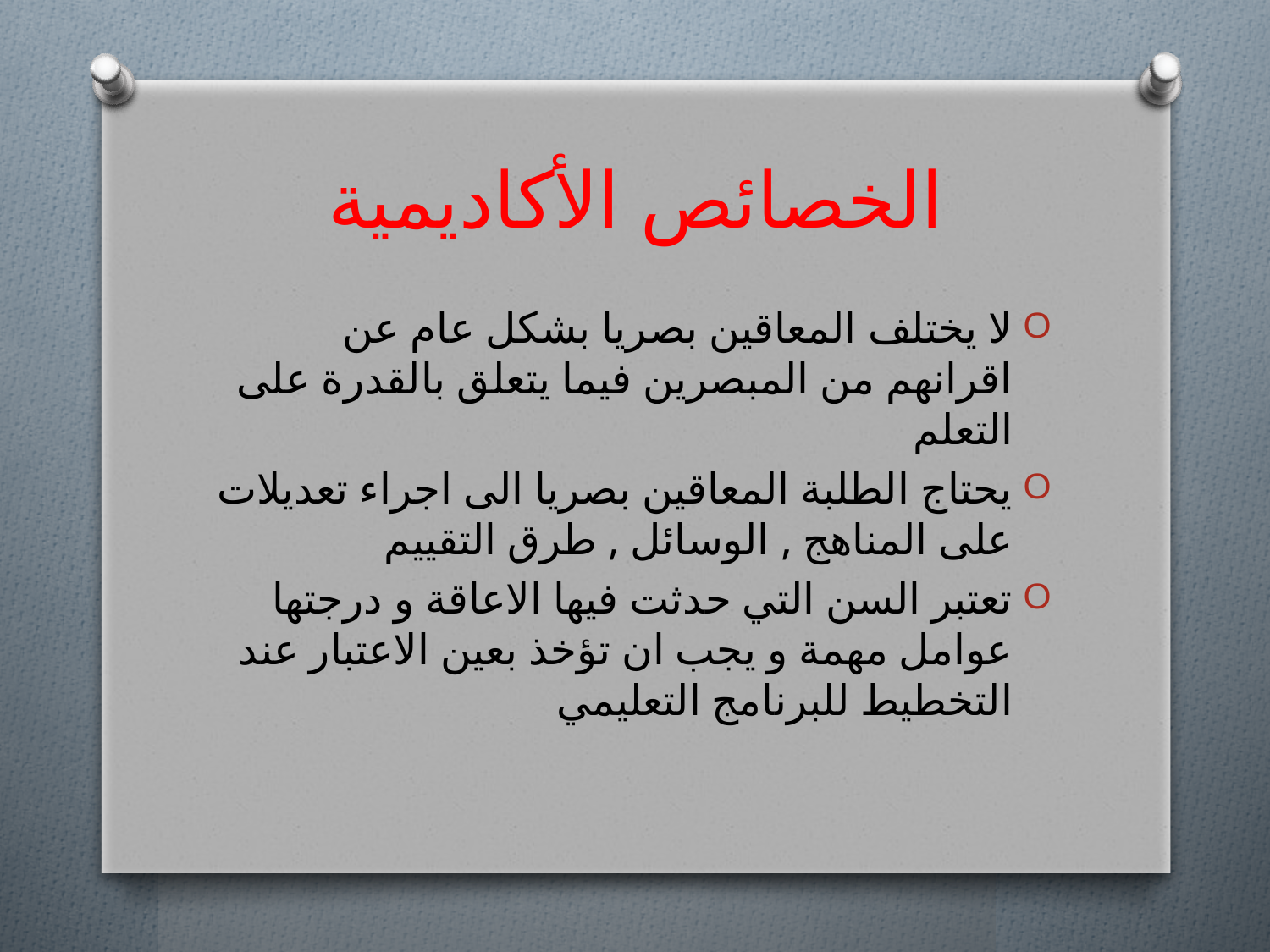

# الخصائص الأكاديمية
لا يختلف المعاقين بصريا بشكل عام عن اقرانهم من المبصرين فيما يتعلق بالقدرة على التعلم
يحتاج الطلبة المعاقين بصريا الى اجراء تعديلات على المناهج , الوسائل , طرق التقييم
تعتبر السن التي حدثت فيها الاعاقة و درجتها عوامل مهمة و يجب ان تؤخذ بعين الاعتبار عند التخطيط للبرنامج التعليمي